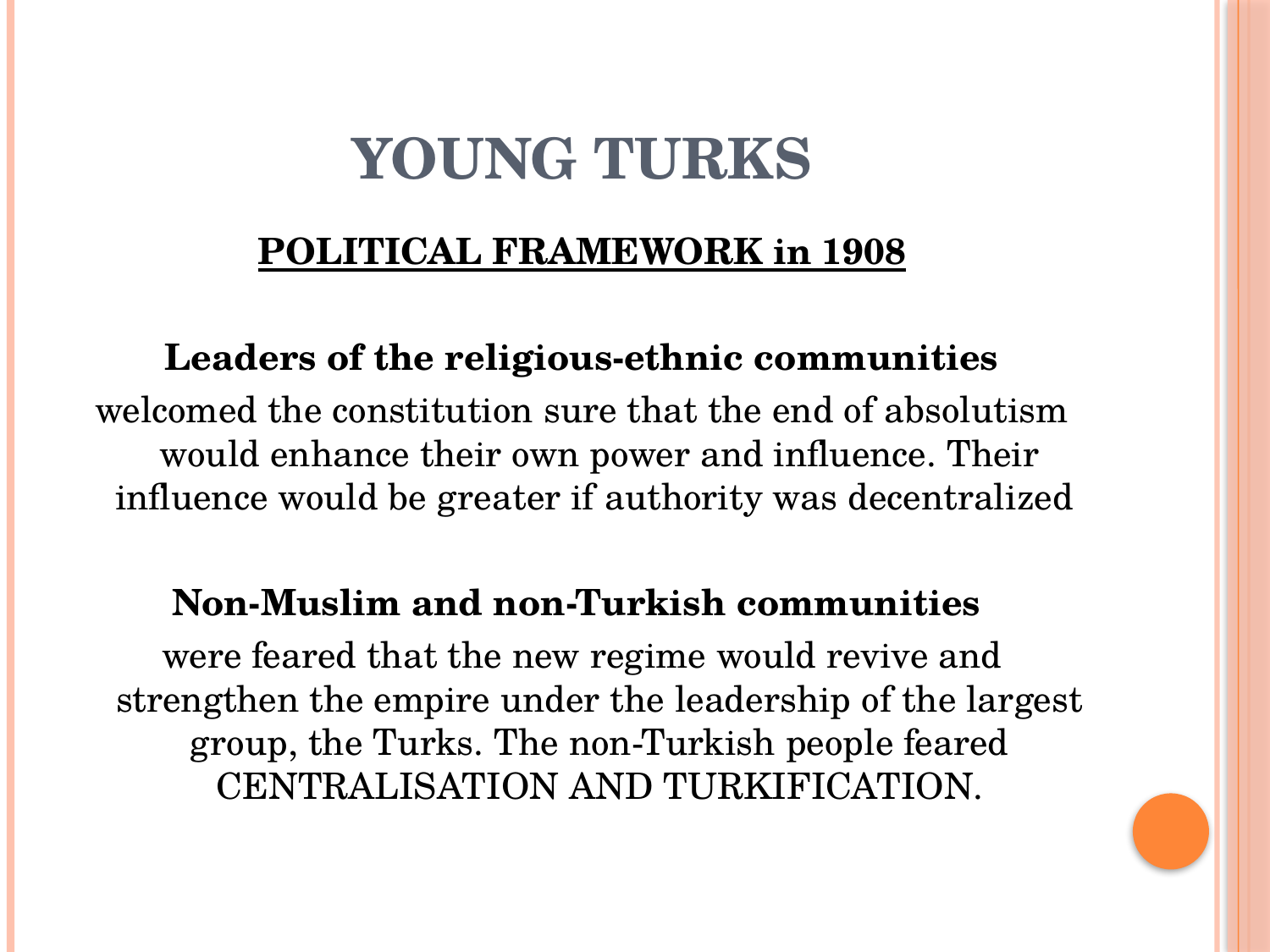

# YOUNG TURKS
POLITICAL FRAMEWORK in 1908

Leaders of the religious-ethnic communities
welcomed the constitution sure that the end of absolutism would enhance their own power and influence. Their influence would be greater if authority was decentralized

Non-Muslim and non-Turkish communities
were feared that the new regime would revive and strengthen the empire under the leadership of the largest group, the Turks. The non-Turkish people feared CENTRALISATION AND TURKIFICATION.